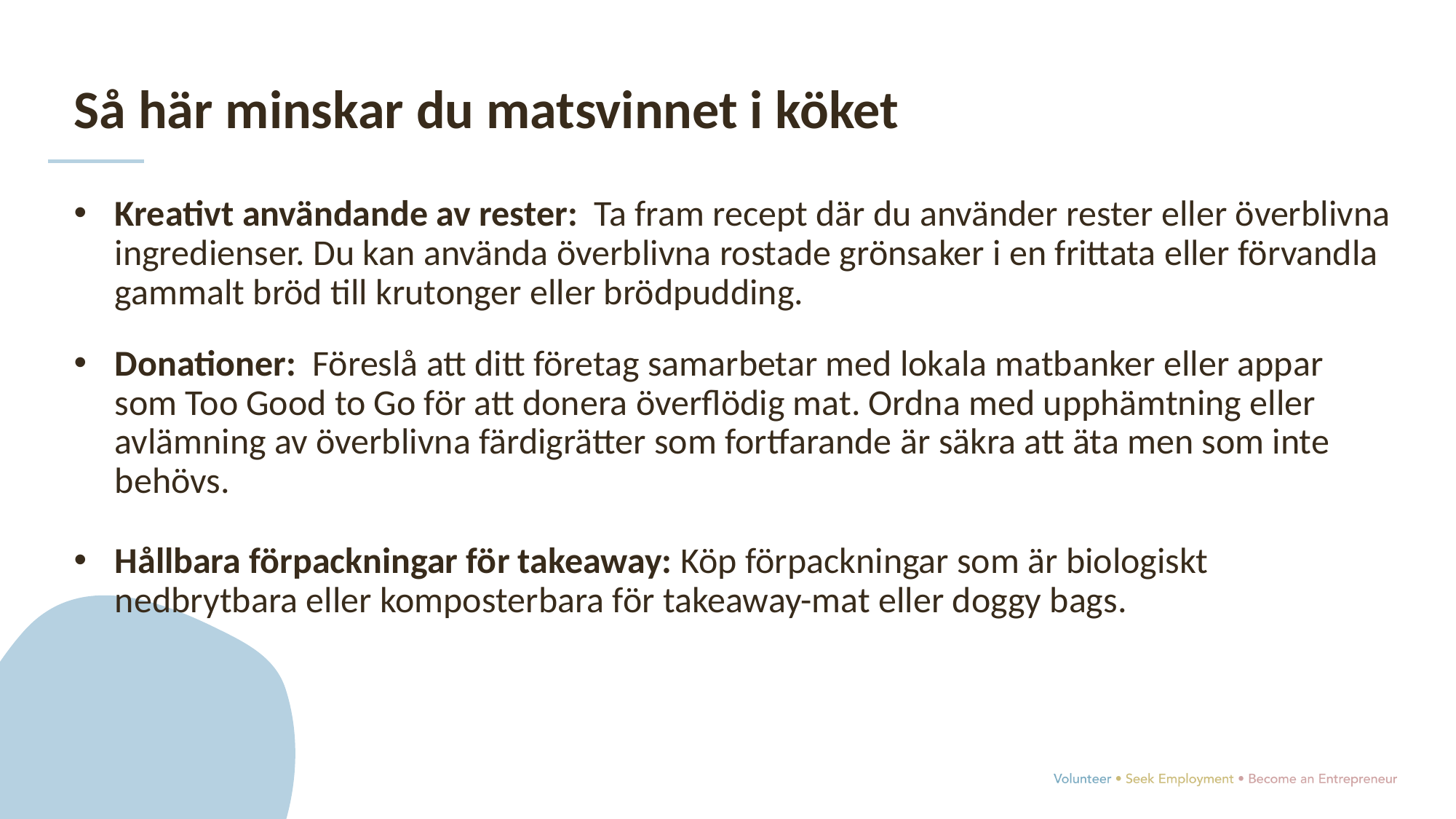

Så här minskar du matsvinnet i köket

Kreativt användande av rester:  Ta fram recept där du använder rester eller överblivna ingredienser. Du kan använda överblivna rostade grönsaker i en frittata eller förvandla gammalt bröd till krutonger eller brödpudding.

Donationer:  Föreslå att ditt företag samarbetar med lokala matbanker eller appar som Too Good to Go för att donera överflödig mat. Ordna med upphämtning eller avlämning av överblivna färdigrätter som fortfarande är säkra att äta men som inte behövs.

Hållbara förpackningar för takeaway: Köp förpackningar som är biologiskt nedbrytbara eller komposterbara för takeaway-mat eller doggy bags.